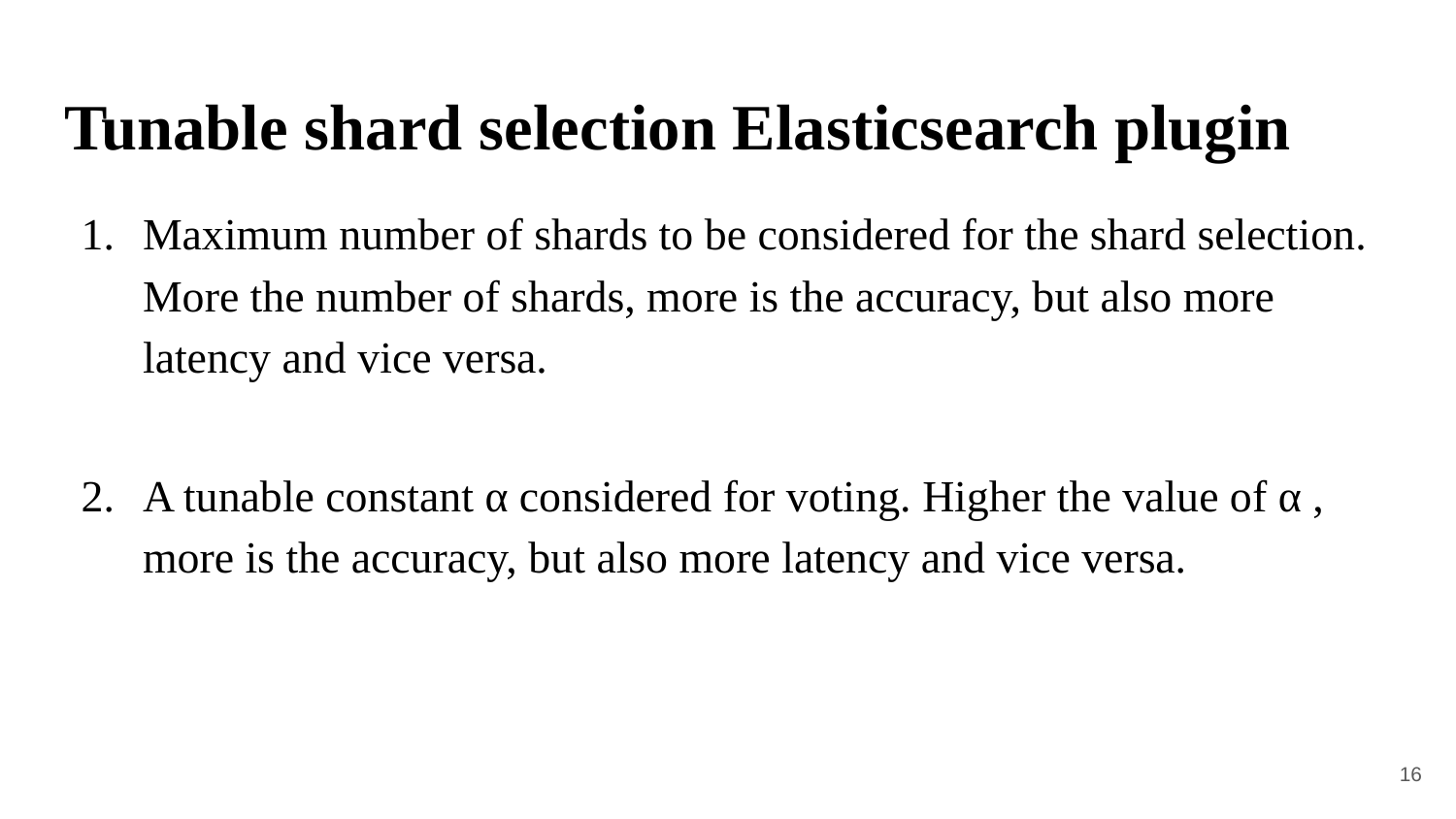

# Tunable shard selection Elasticsearch plugin
Maximum number of shards to be considered for the shard selection. More the number of shards, more is the accuracy, but also more latency and vice versa.
A tunable constant α considered for voting. Higher the value of α , more is the accuracy, but also more latency and vice versa.

16